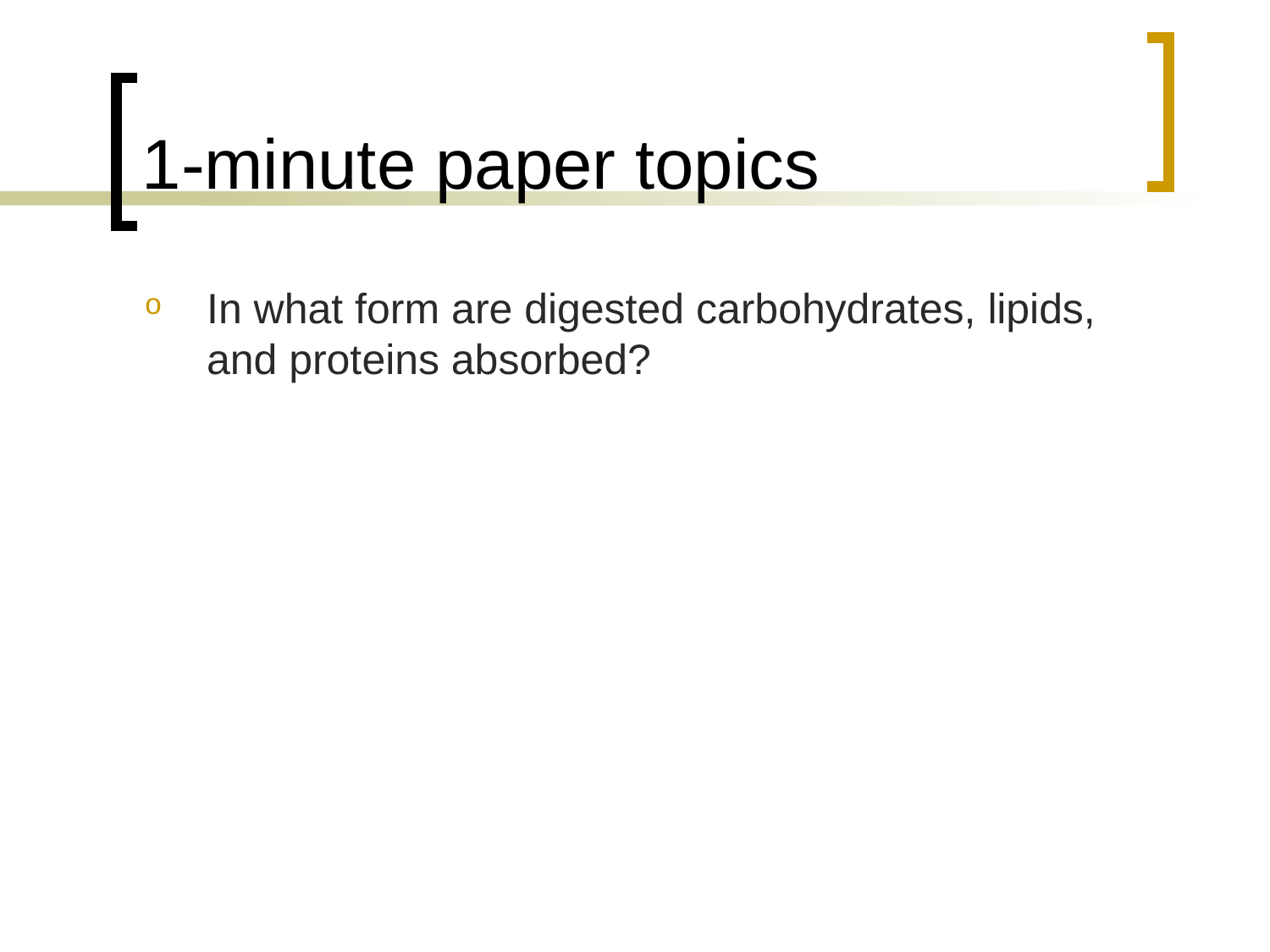

# 1-minute paper topics
In what form are digested carbohydrates, lipids, and proteins absorbed?